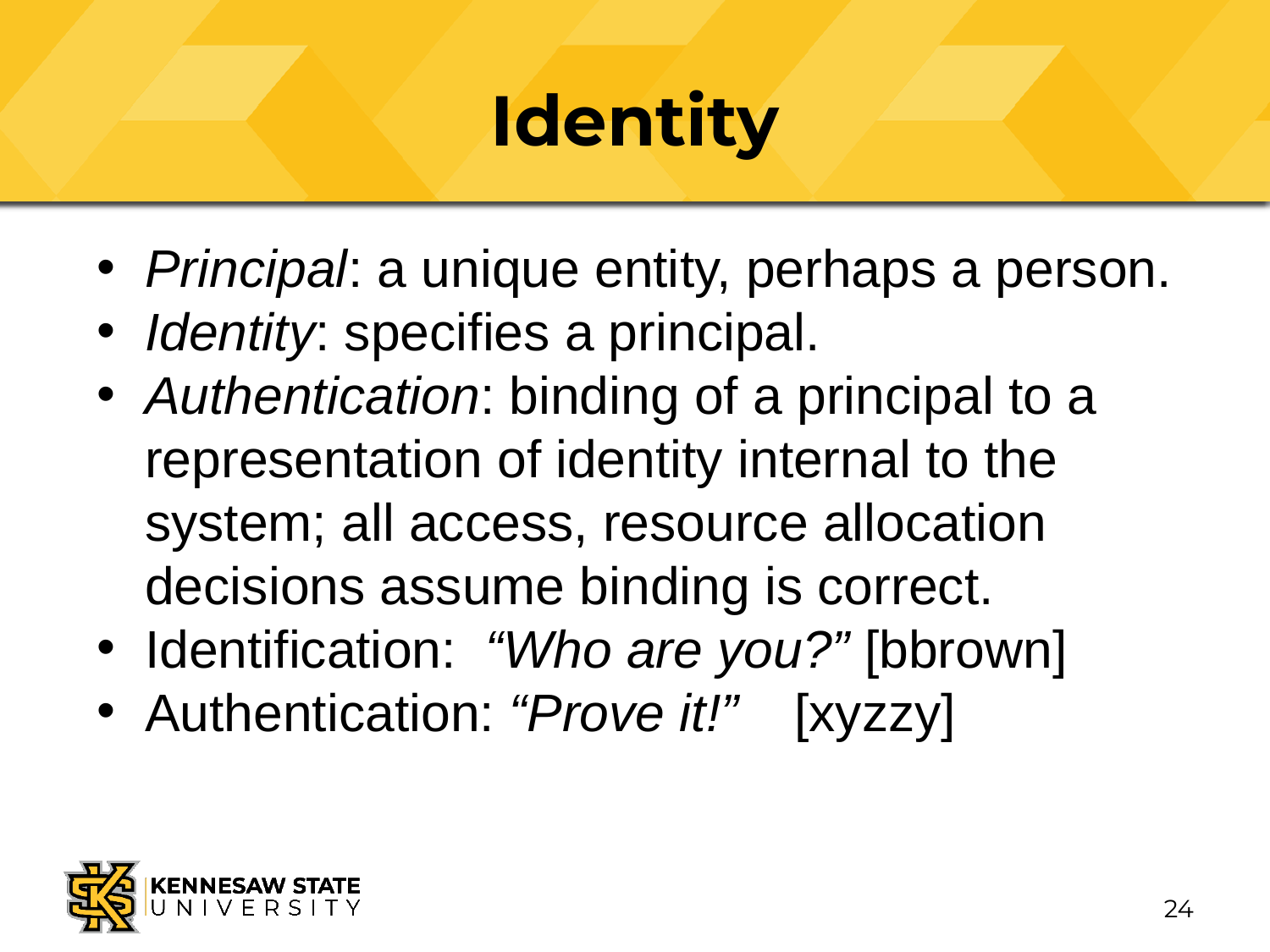

# Identity
Principal: a unique entity, perhaps a person.
Identity: specifies a principal.
Authentication: binding of a principal to a representation of identity internal to the system; all access, resource allocation decisions assume binding is correct.
Identification:  “Who are you?” [bbrown]
Authentication: “Prove it!”	 [xyzzy]
24